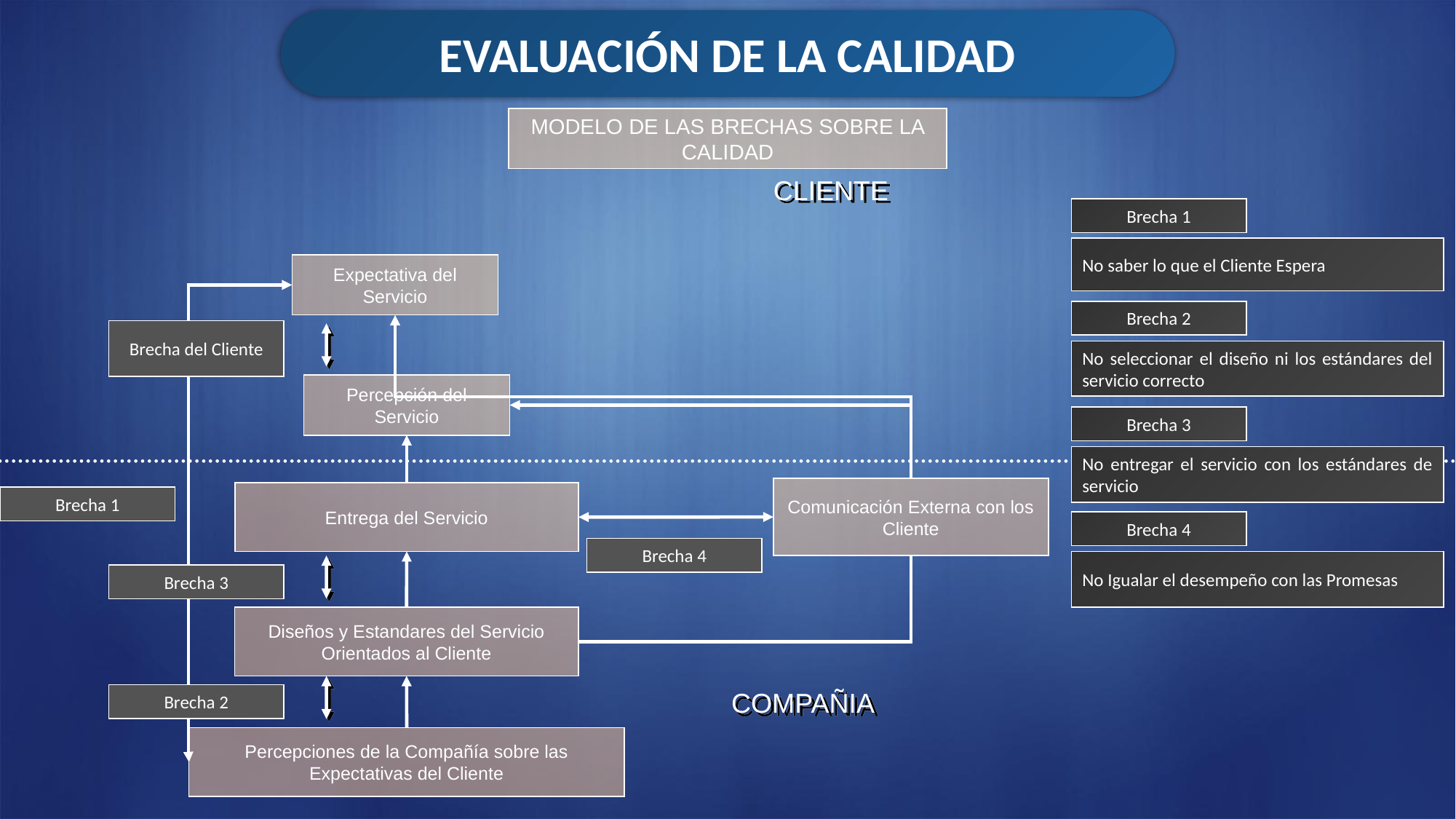

EVALUACIÓN DE LA CALIDAD
MODELO DE LAS BRECHAS SOBRE LA CALIDAD
CLIENTE
Brecha 1
No saber lo que el Cliente Espera
Expectativa del Servicio
Brecha 2
Brecha del Cliente

No seleccionar el diseño ni los estándares del servicio correcto
Percepción del Servicio
Brecha 3
No entregar el servicio con los estándares de servicio

Comunicación Externa con los Cliente
Entrega del Servicio
Brecha 1
Brecha 4
Brecha 4
No Igualar el desempeño con las Promesas

Brecha 3
Diseños y Estandares del Servicio Orientados al Cliente

COMPAÑIA
Brecha 2
Percepciones de la Compañía sobre las Expectativas del Cliente